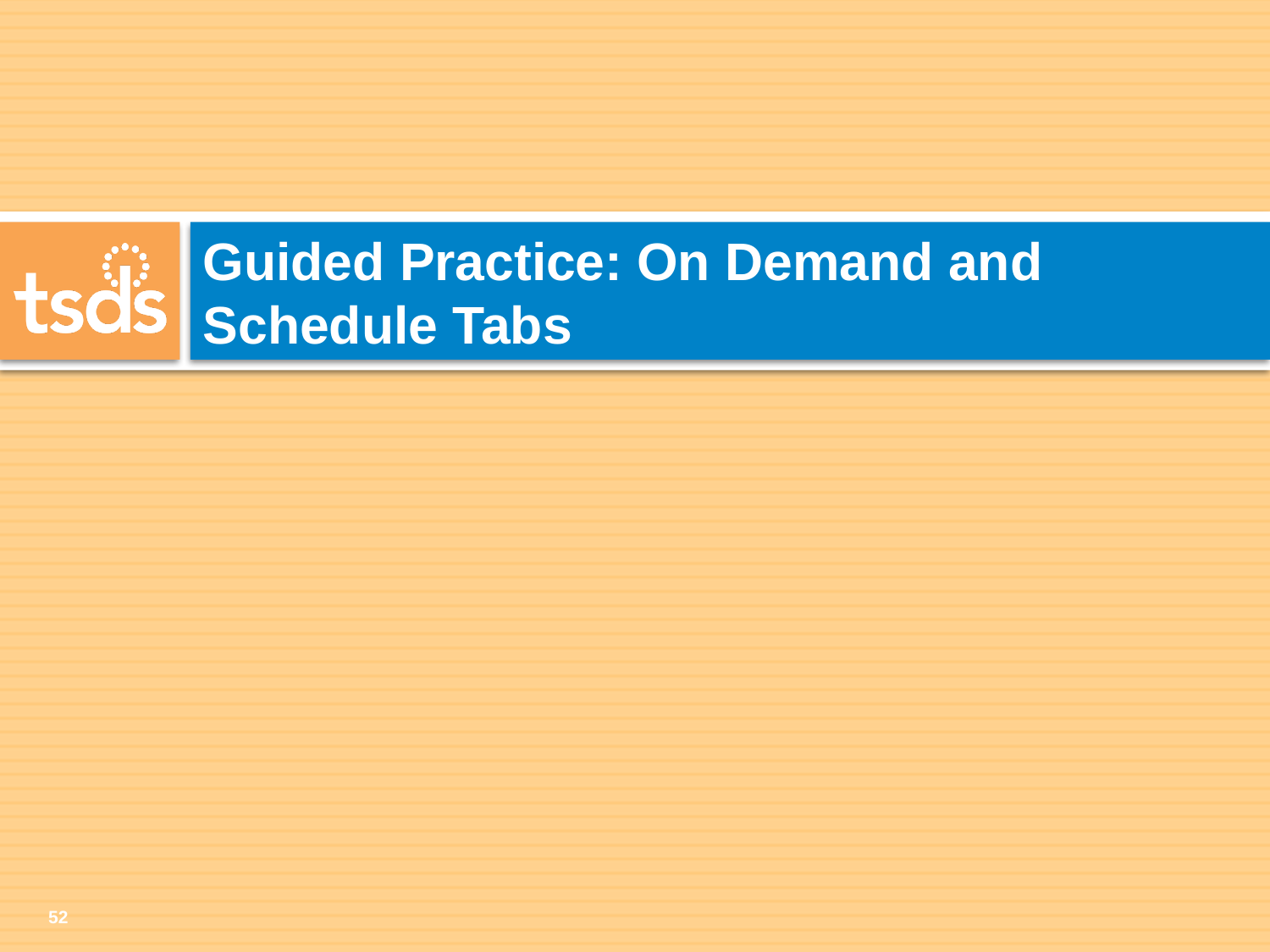

# Guided Practice: On Demand and Schedule Tabs
52